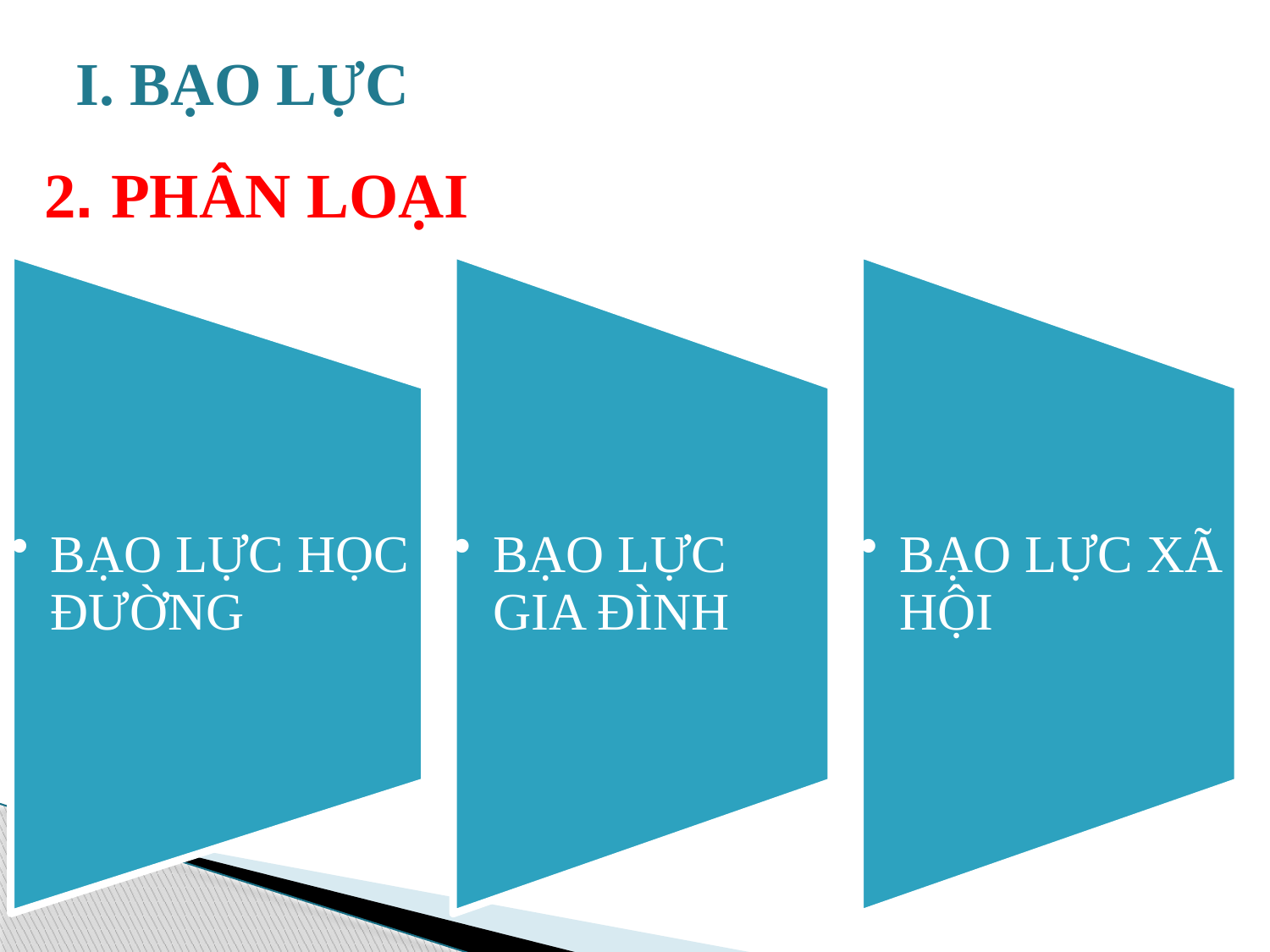

# I. BẠO LỰC
2. PHÂN LOẠI

BẠO LỰC HỌC ĐƯỜNG

BẠO LỰC GIA ĐÌNH

BẠO LỰC XÃ HỘI